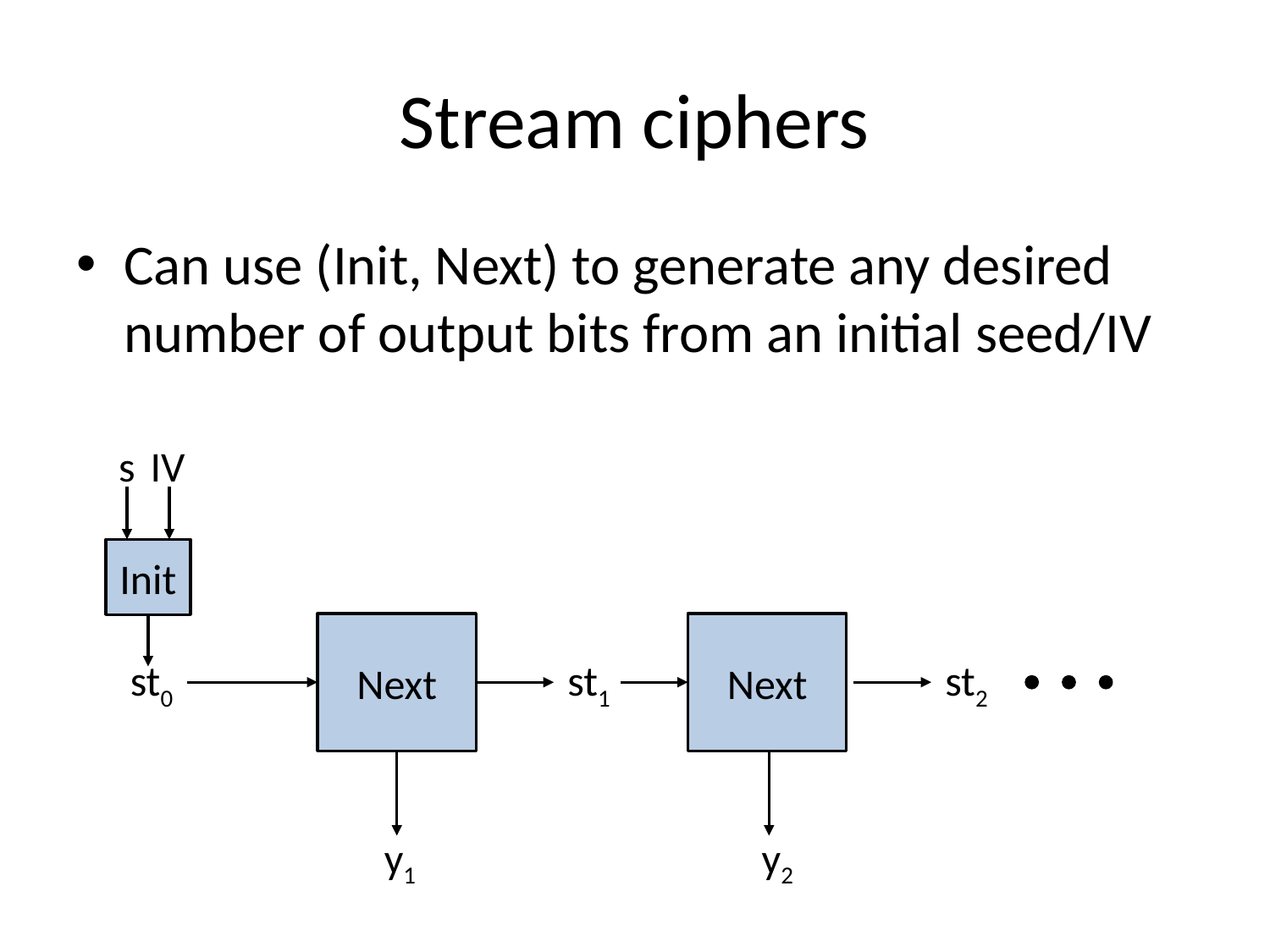

# Stream ciphers
Can use (Init, Next) to generate any desired number of output bits from an initial seed/IV

s
IV
Init
Next
Next
st0
st1
st2

y1
y2